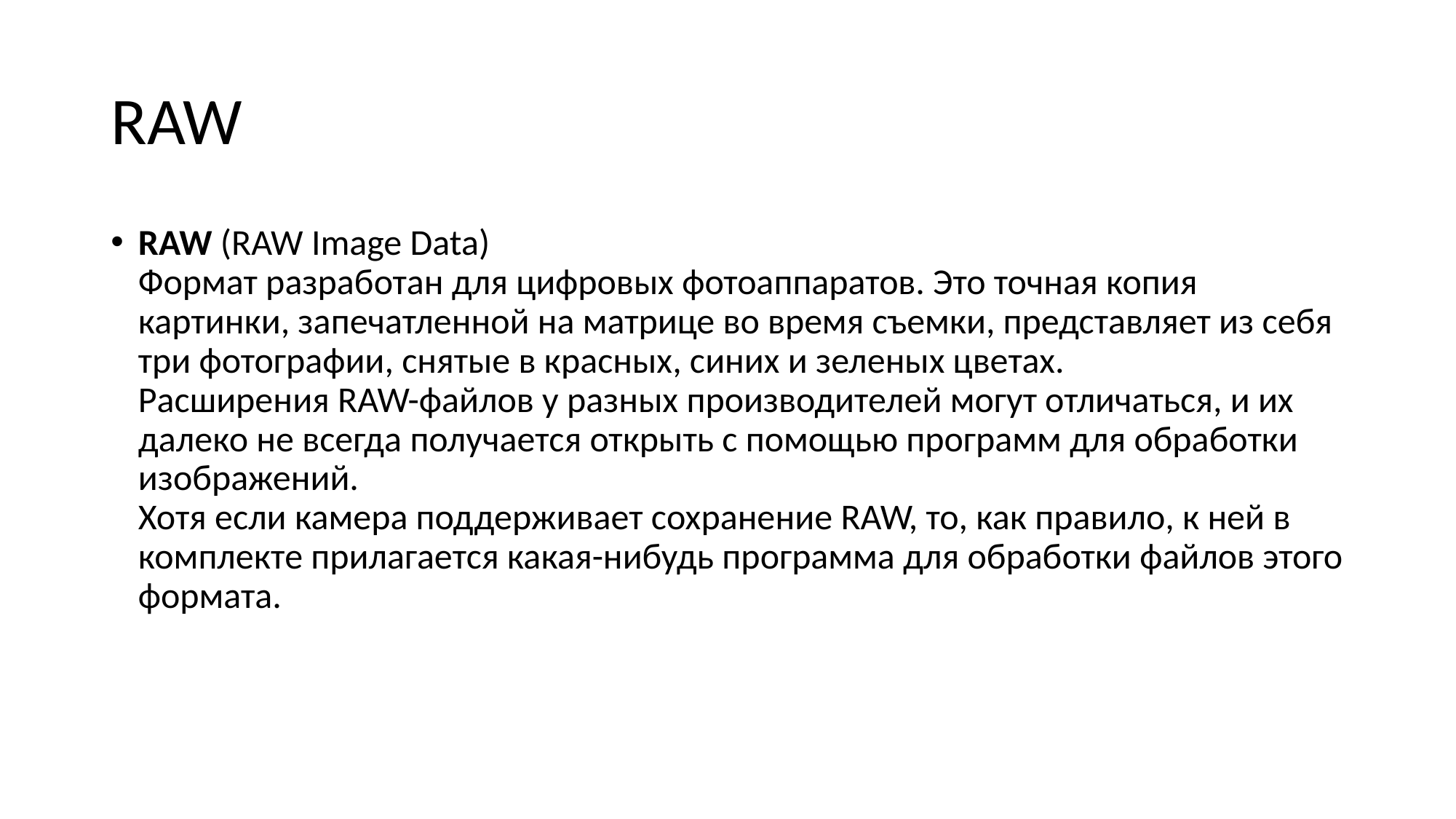

# RAW
RAW (RAW Image Data)
Формат разработан для цифровых фотоаппаратов. Это точная копия картинки, запечатленной на матрице во время съемки, представляет из себя три фотографии, снятые в красных, синих и зеленых цветах.
Расширения RAW-файлов у разных производителей могут отличаться, и их далеко не всегда получается открыть с помощью программ для обработки изображений.
Хотя если камера поддерживает сохранение RAW, то, как правило, к ней в комплекте прилагается какая-нибудь программа для обработки файлов этого формата.